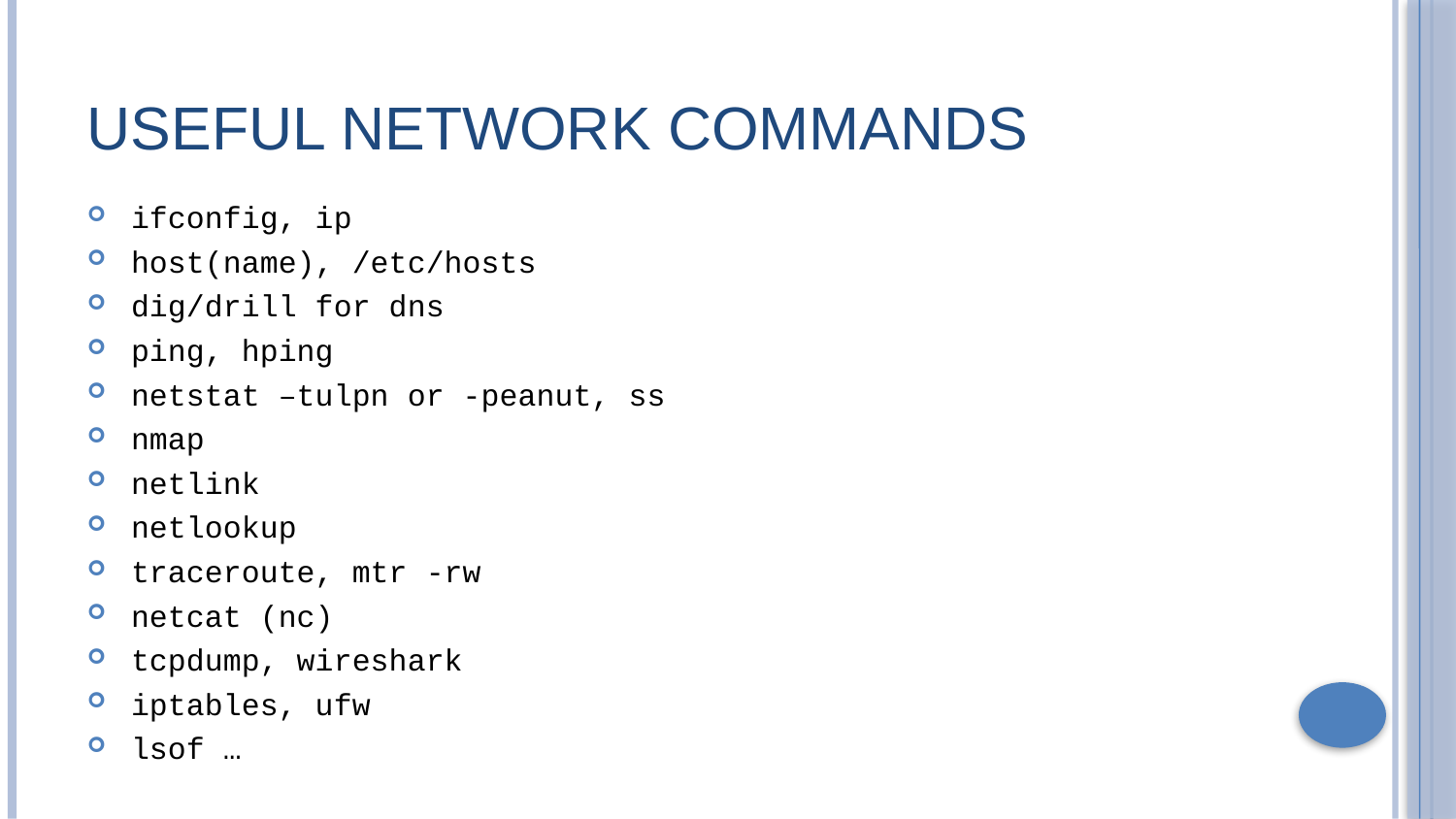

# Useful Network Commands
ifconfig, ip
host(name), /etc/hosts
dig/drill for dns
ping, hping
netstat –tulpn or -peanut, ss
nmap
netlink
netlookup
traceroute, mtr -rw
netcat (nc)
tcpdump, wireshark
iptables, ufw
lsof …